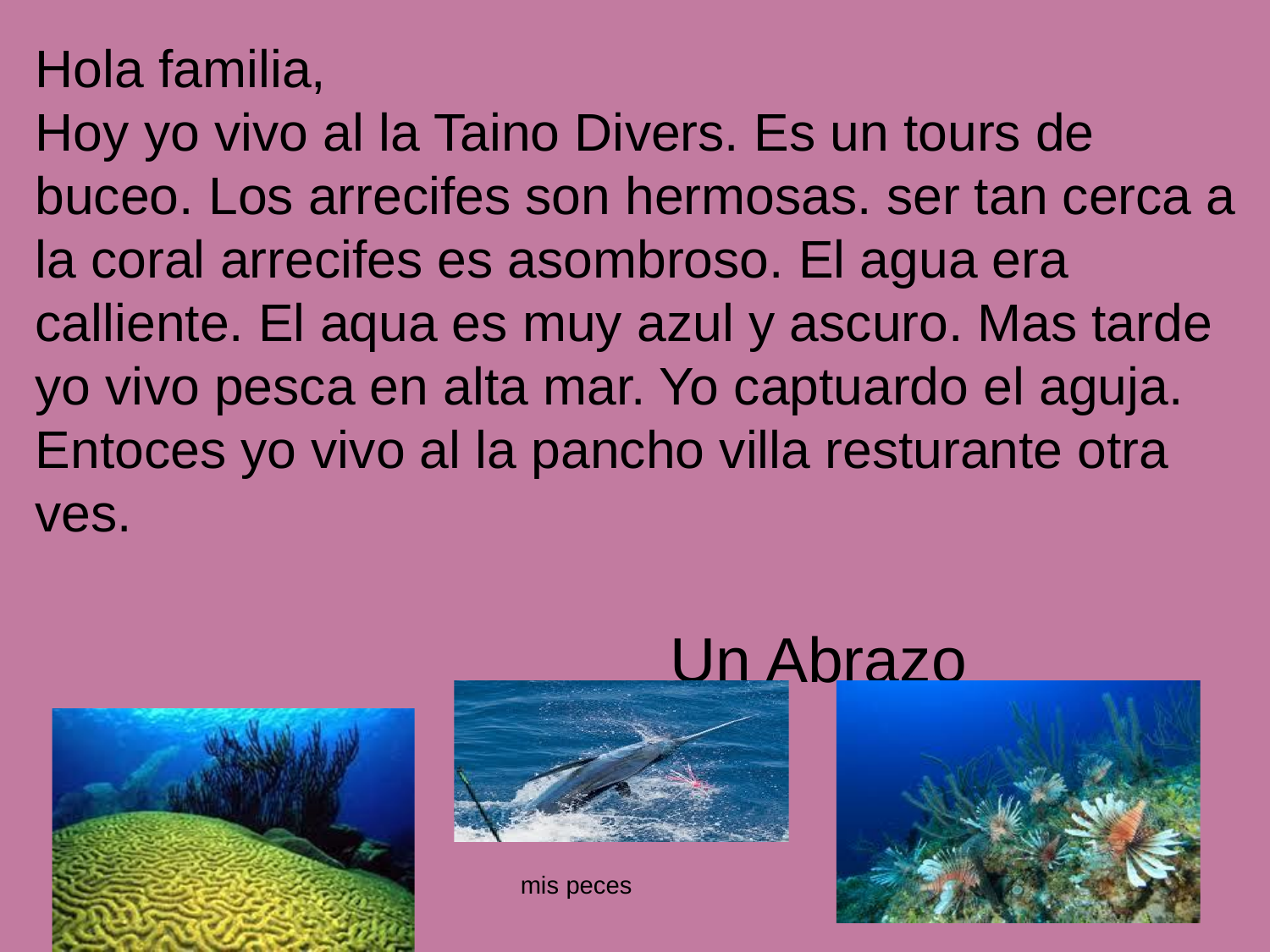

Hola familia,
Hoy yo vivo al la Taino Divers. Es un tours de buceo. Los arrecifes son hermosas. ser tan cerca a la coral arrecifes es asombroso. El agua era calliente. El aqua es muy azul y ascuro. Mas tarde yo vivo pesca en alta mar. Yo captuardo el aguja. Entoces yo vivo al la pancho villa resturante otra ves.
														Un Abrazo
Nick

mis peces